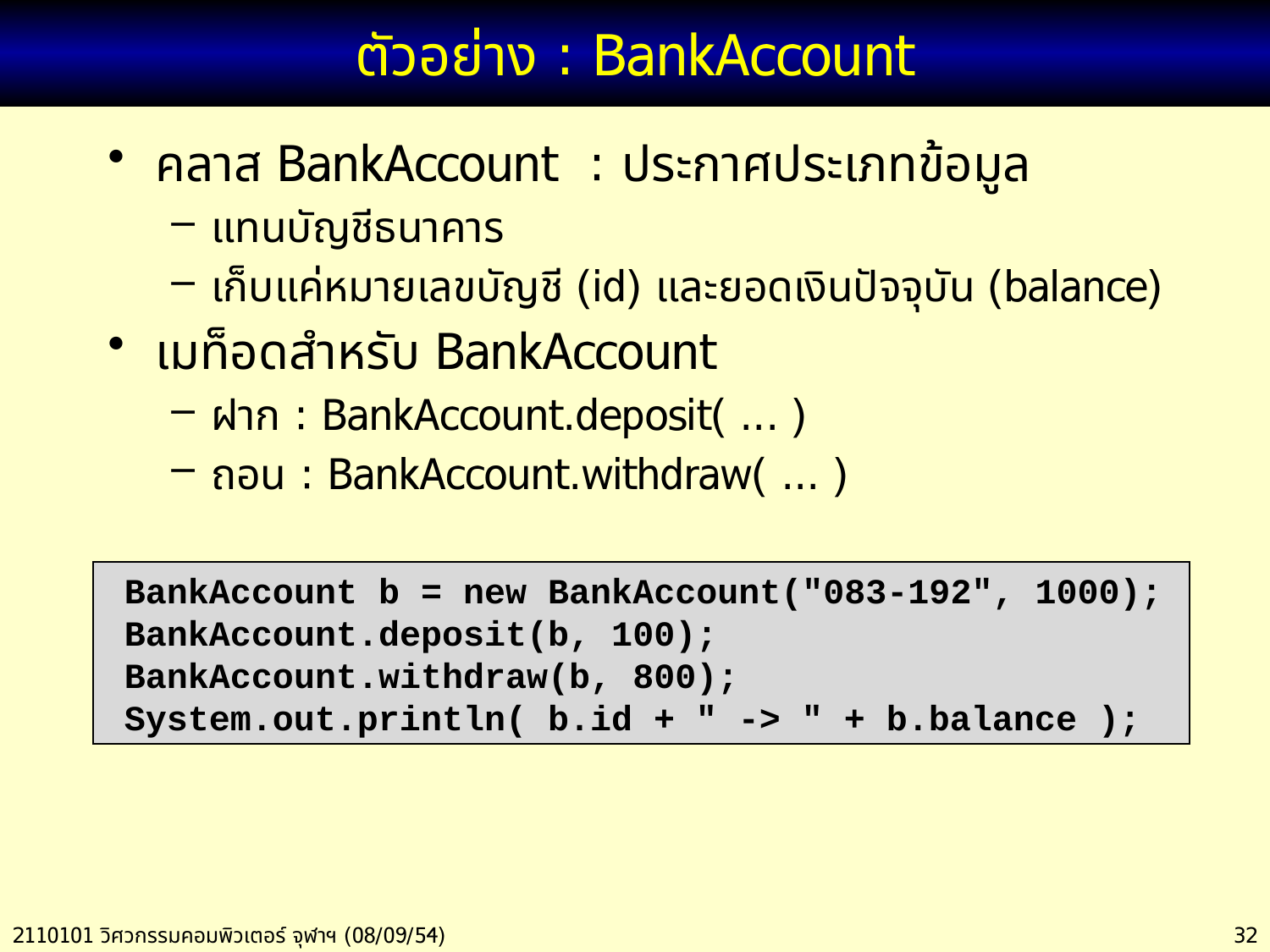

# ตัวอย่าง : BankAccount
คลาส BankAccount  : ประกาศประเภทข้อมูล
แทนบัญชีธนาคาร
เก็บแค่หมายเลขบัญชี (id) และยอดเงินปัจจุบัน (balance)
เมท็อดสำหรับ BankAccount
ฝาก : BankAccount.deposit( ... )
ถอน : BankAccount.withdraw( ... )

 BankAccount b = new BankAccount("083-192", 1000);
 BankAccount.deposit(b, 100);
 BankAccount.withdraw(b, 800);
 System.out.println( b.id + " -> " + b.balance );